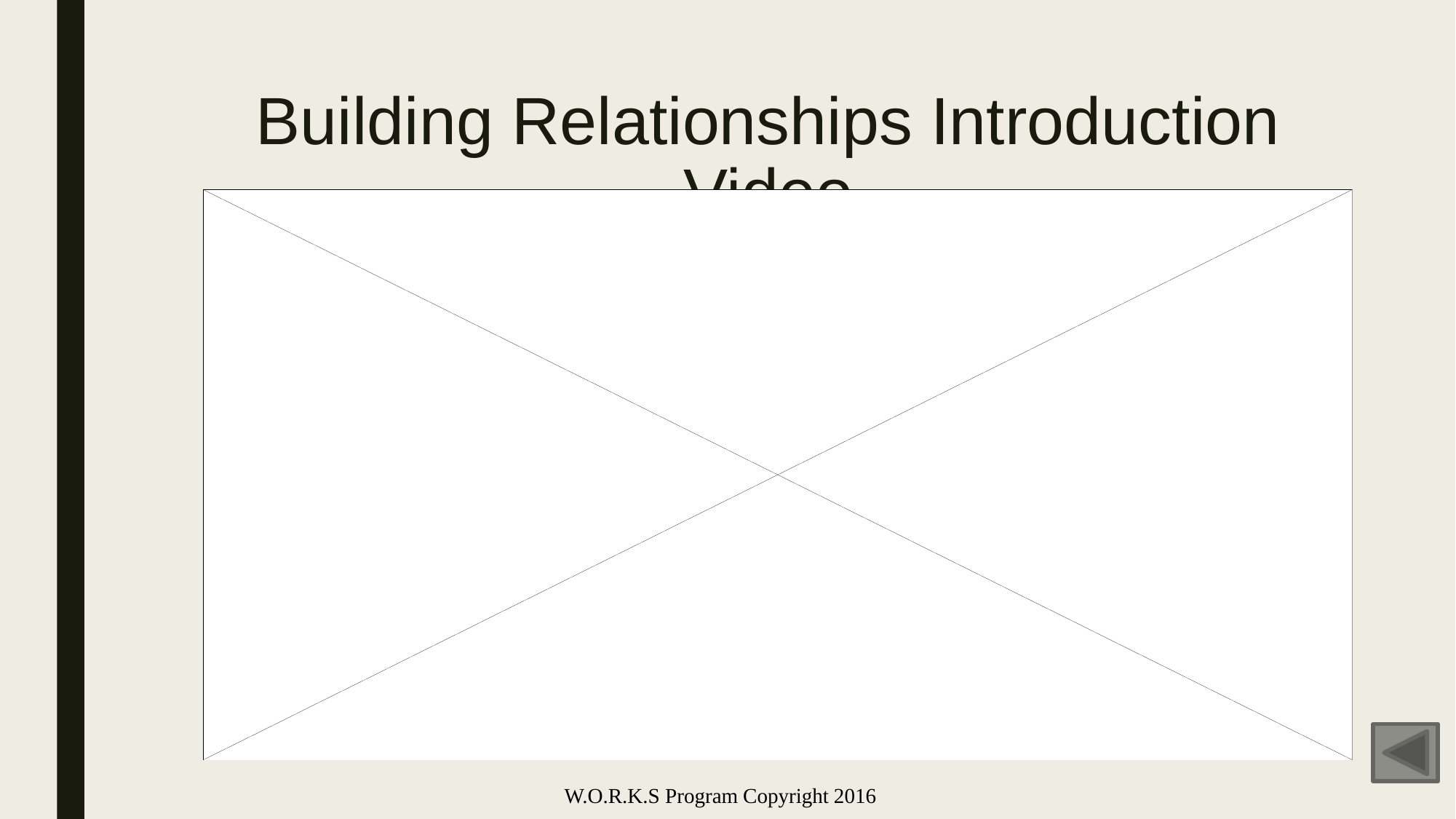

# Building Relationships Introduction Video

W.O.R.K.S Program Copyright 2016